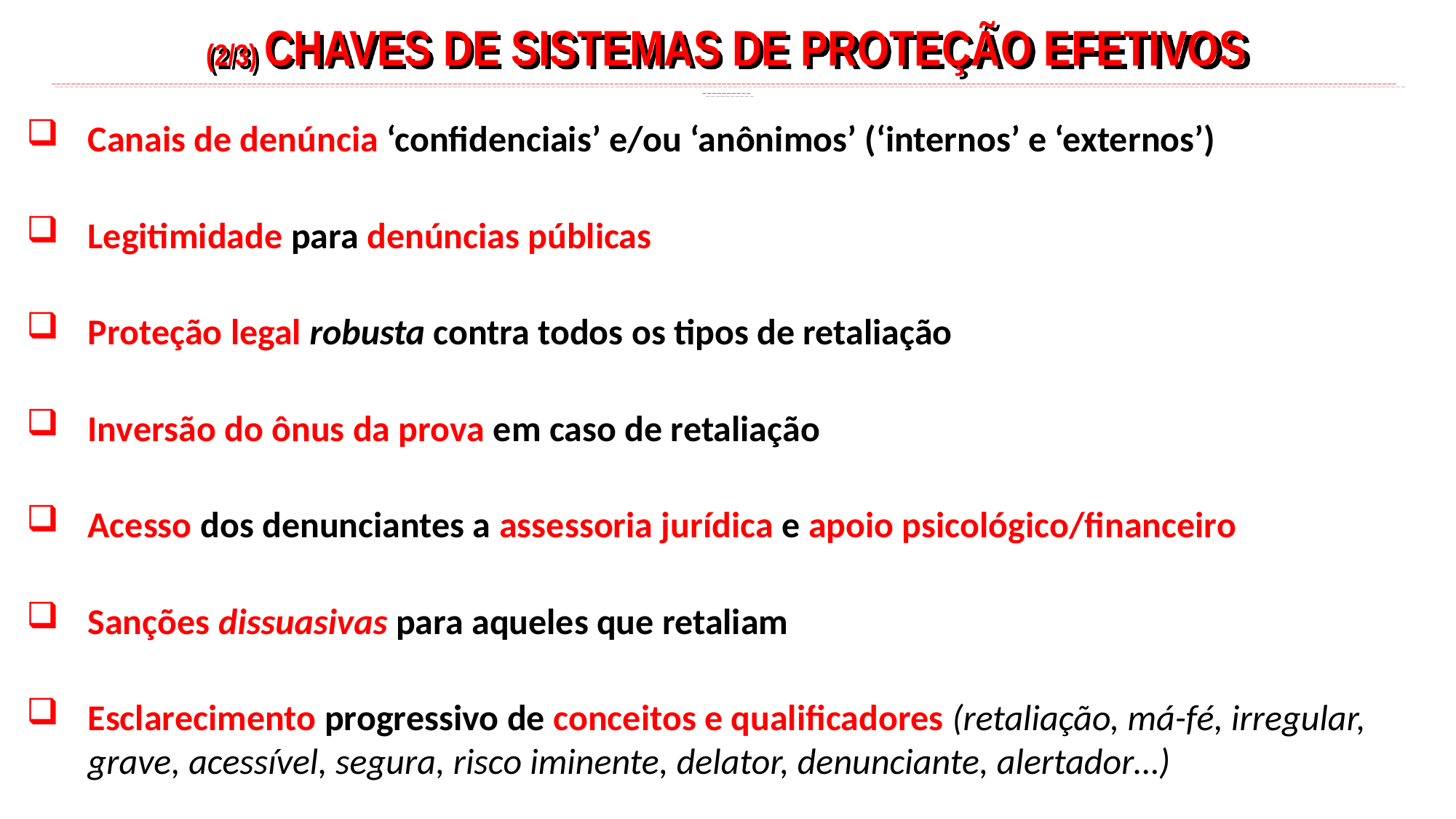

(2/3) CHAVES DE SISTEMAS DE PROTEÇÃO EFETIVOS
_____________________________________________________________________________________________________________________________________________________________________________________________________________________________________________________________________________________________
Canais de denúncia ‘confidenciais’ e/ou ‘anônimos’ (‘internos’ e ‘externos’)

Legitimidade para denúncias públicas

Proteção legal robusta contra todos os tipos de retaliação

Inversão do ônus da prova em caso de retaliação

Acesso dos denunciantes a assessoria jurídica e apoio psicológico/financeiro

Sanções dissuasivas para aqueles que retaliam

Esclarecimento progressivo de conceitos e qualificadores (retaliação, má-fé, irregular, grave, acessível, segura, risco iminente, delator, denunciante, alertador…)